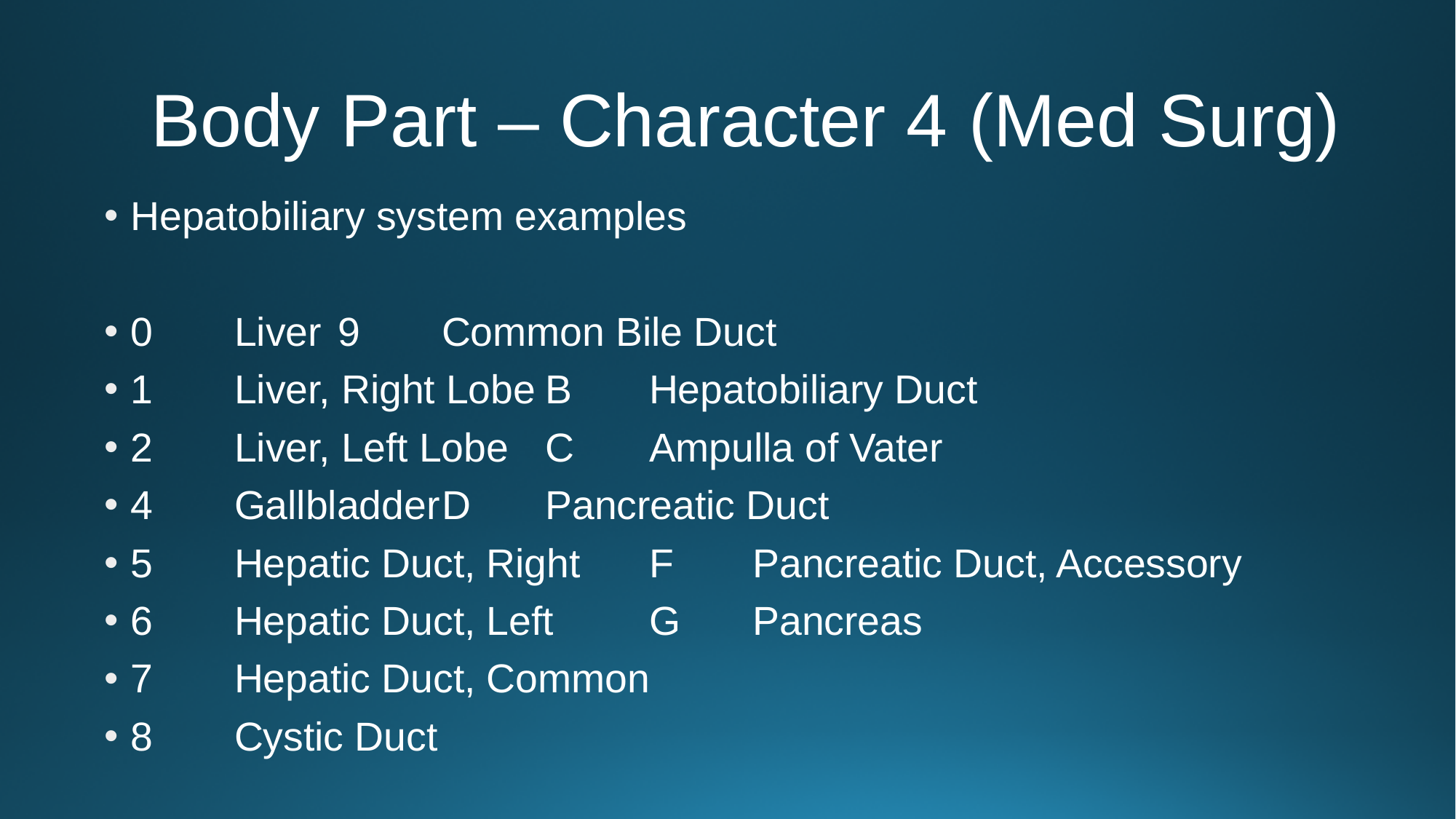

# Body Part – Character 4 (Med Surg)
Hepatobiliary system examples

0	Liver					9	Common Bile Duct
1	Liver, Right Lobe			B	Hepatobiliary Duct
2	Liver, Left Lobe			C	Ampulla of Vater
4	Gallbladder				D	Pancreatic Duct
5	Hepatic Duct, Right		F	Pancreatic Duct, Accessory
6	Hepatic Duct, Left			G	Pancreas
7 	Hepatic Duct, Common
8	Cystic Duct